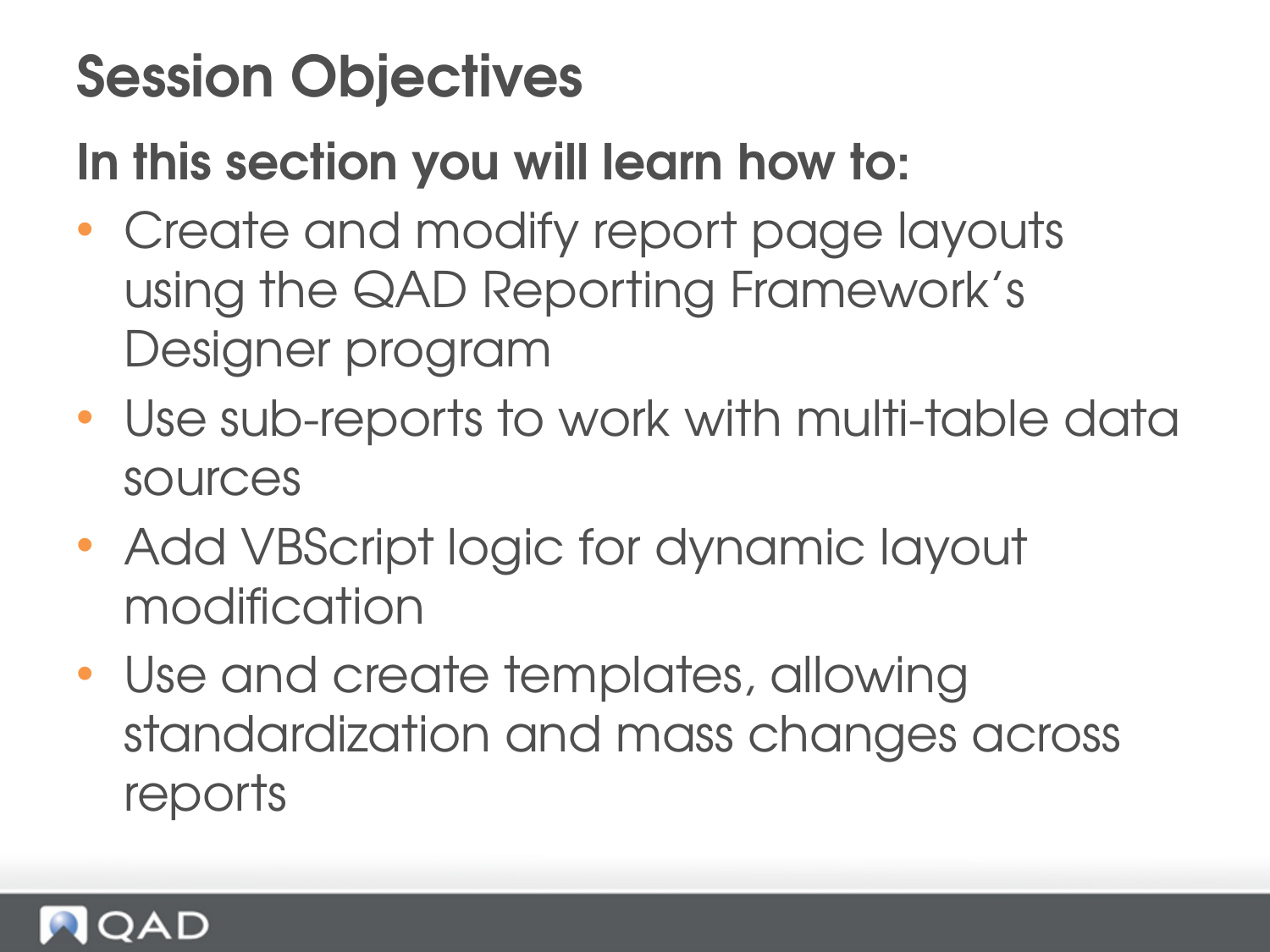

# Session Objectives
In this section you will learn how to:
Create and modify report page layouts using the QAD Reporting Framework’s Designer program
Use sub-reports to work with multi-table data sources
Add VBScript logic for dynamic layout modification
Use and create templates, allowing standardization and mass changes across reports